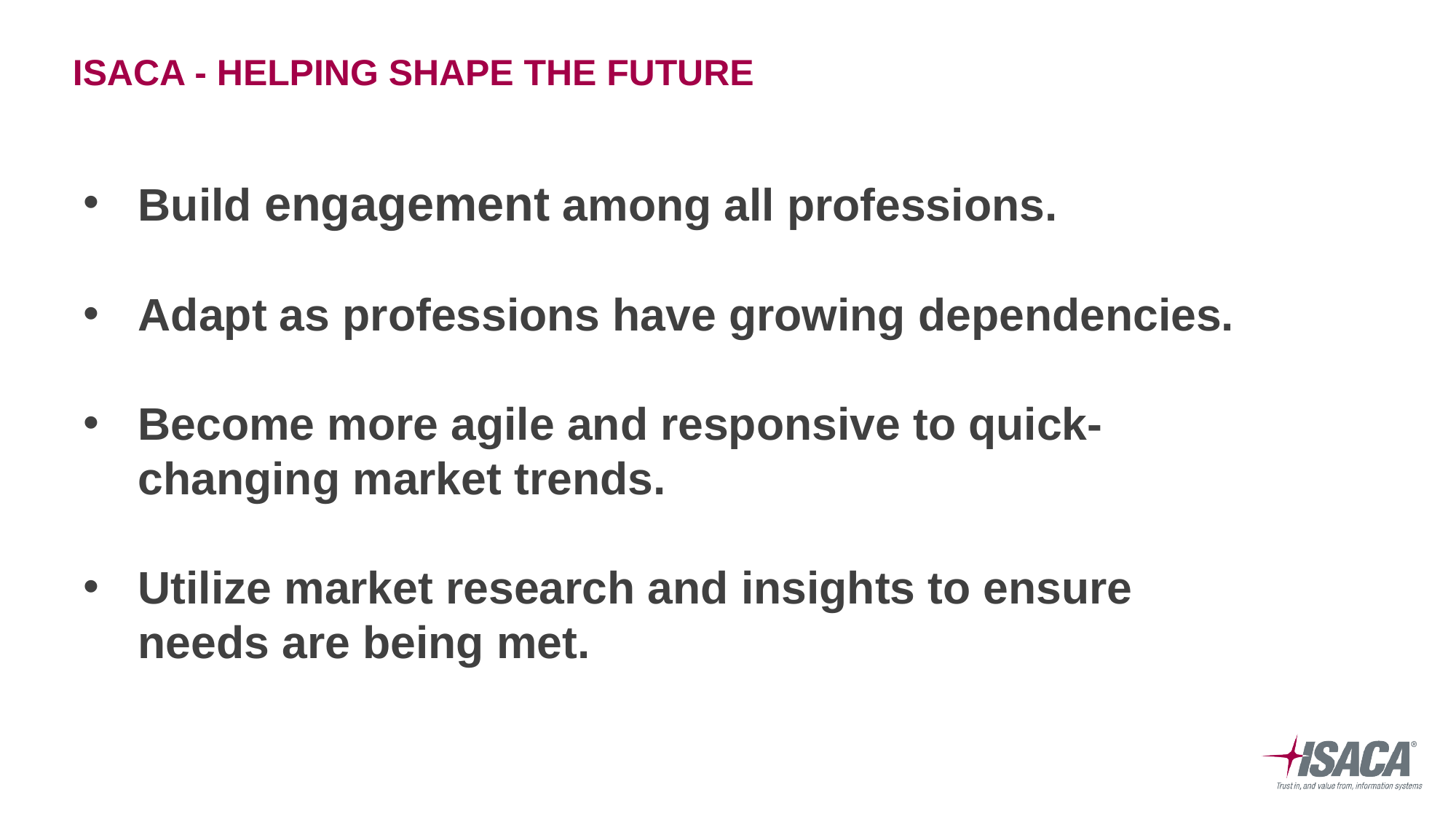

# ISACA - helping shape the future
Build engagement among all professions.

Adapt as professions have growing dependencies.

Become more agile and responsive to quick-changing market trends.

Utilize market research and insights to ensure needs are being met.